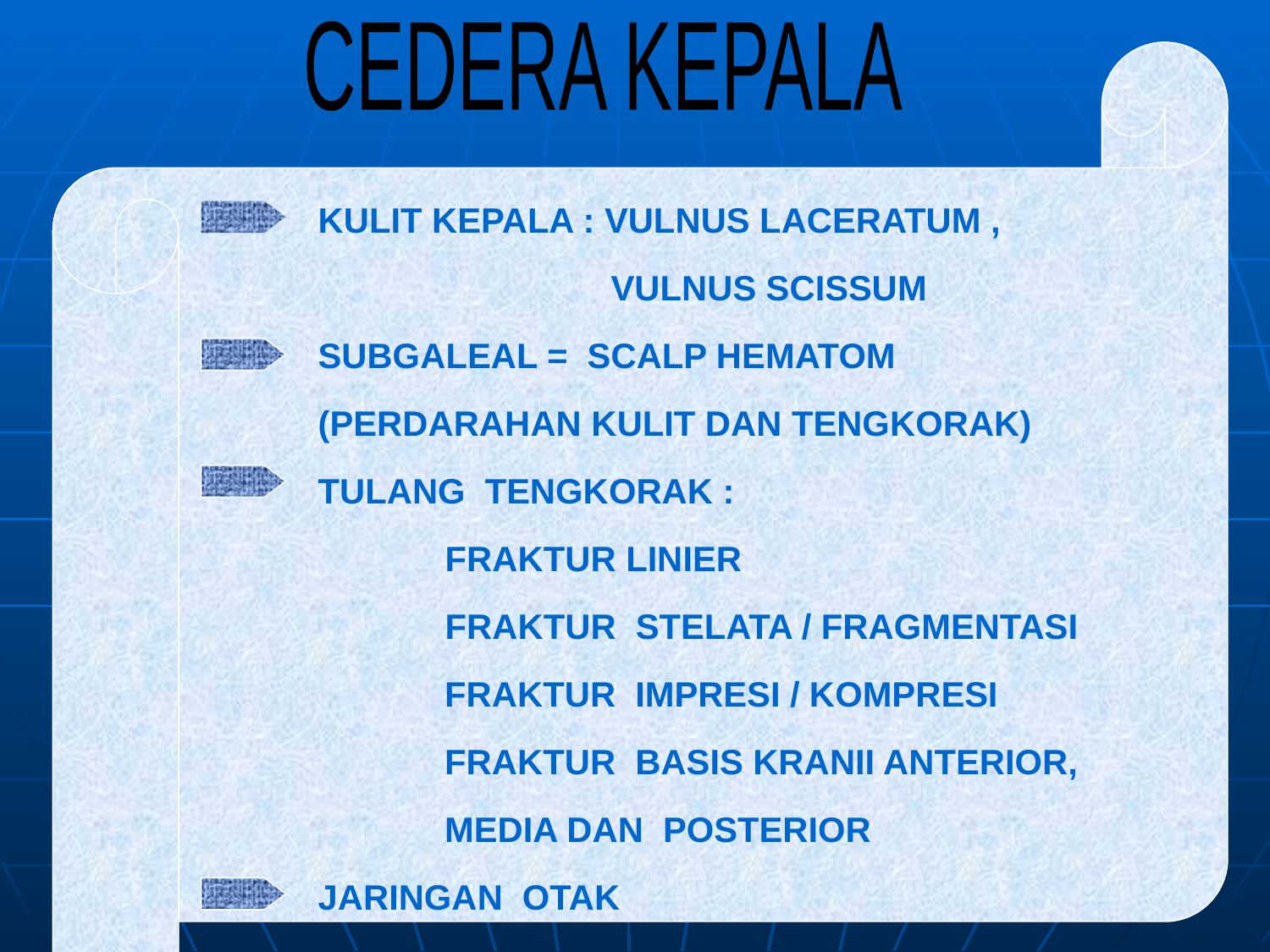

CEDERA KEPALA
	KULIT KEPALA : VULNUS LACERATUM ,
			    VULNUS SCISSUM
	SUBGALEAL =  SCALP HEMATOM
	(PERDARAHAN KULIT DAN TENGKORAK)
	TULANG  TENGKORAK :
		FRAKTUR LINIER
		FRAKTUR  STELATA / FRAGMENTASI
	             FRAKTUR  IMPRESI / KOMPRESI
	             FRAKTUR  BASIS KRANII ANTERIOR,
	             MEDIA DAN  POSTERIOR
	JARINGAN  OTAK